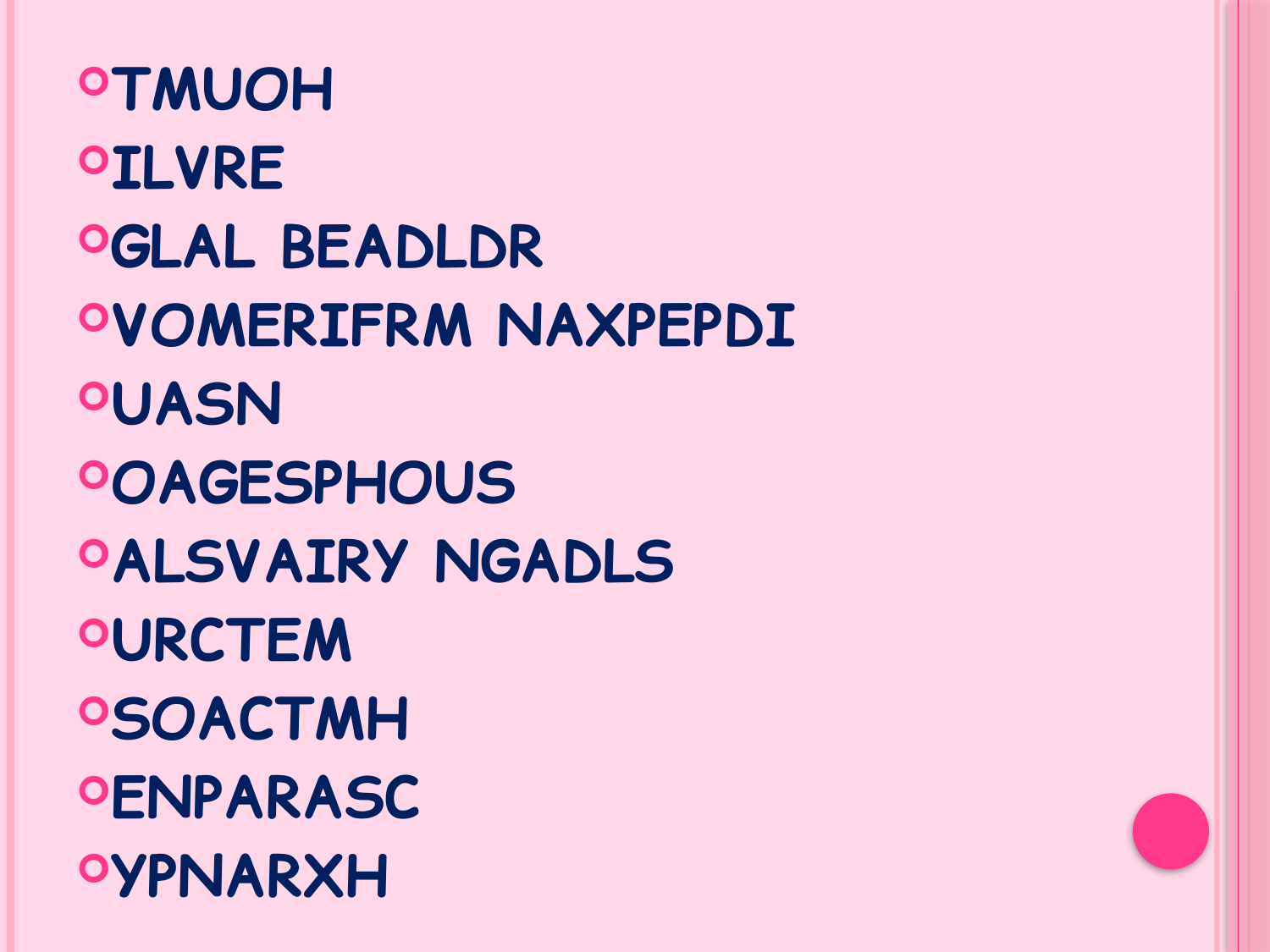

TMUOH
ILVRE
GLAL BEADLDR
VOMERIFRM NAXPEPDI
UASN
OAGESPHOUS
ALSVAIRY NGADLS
URCTEM
SOACTMH
ENPARASC
YPNARXH